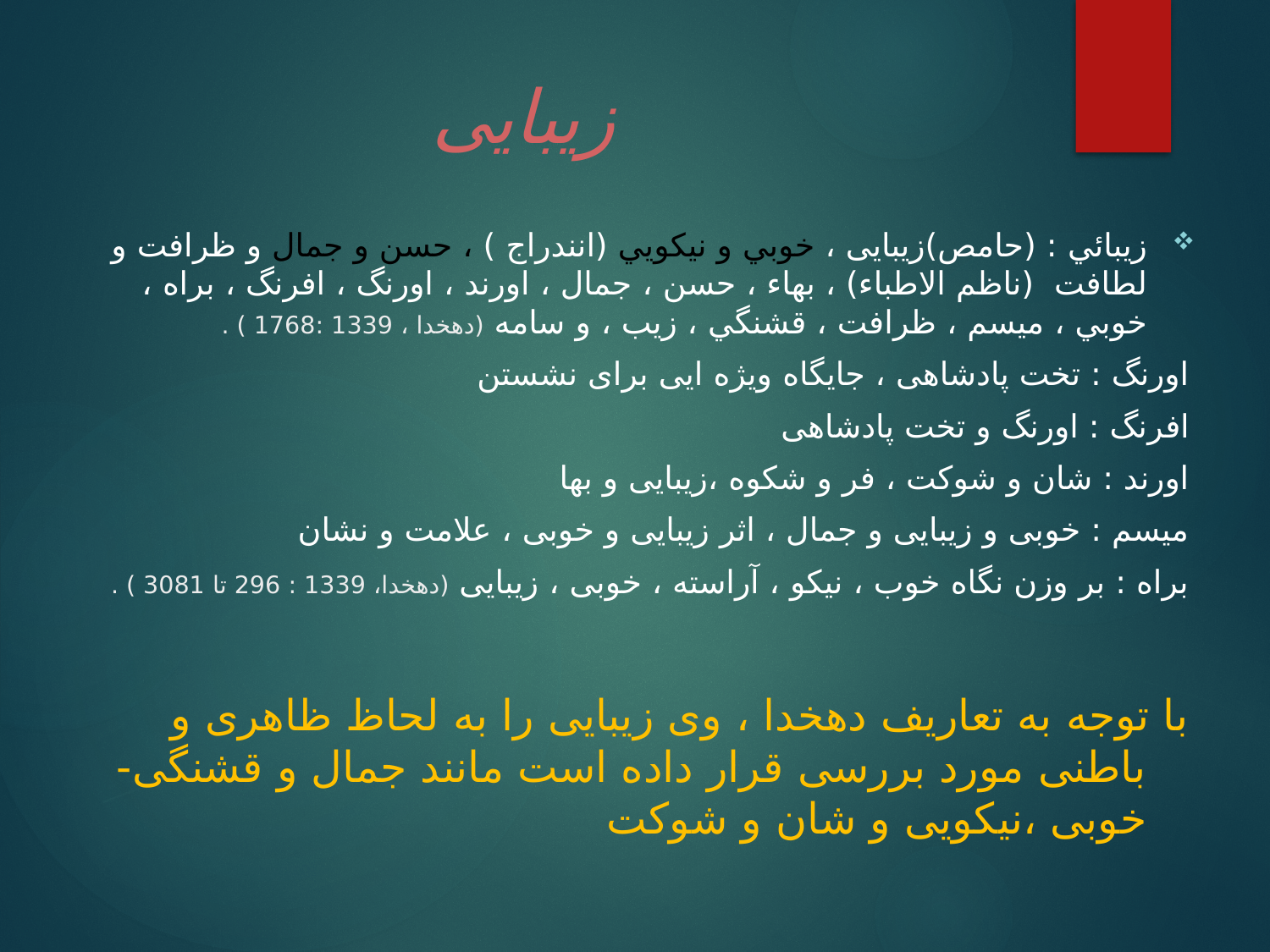

# زیبایی
زيبائي : (حامص)زیبایی ، خوبي و نيکويي (انندراج ) ، حسن و جمال و ظرافت و لطافت  (ناظم الاطباء) ، بهاء ، حسن ، جمال ، اورند ، اورنگ ، افرنگ ، براه ، خوبي ، ميسم ، ظرافت ، قشنگي ، زيب ، و سامه (دهخدا ، 1339 :1768 ) .
اورنگ : تخت پادشاهی ، جایگاه ویژه ایی برای نشستن
افرنگ : اورنگ و تخت پادشاهی
اورند : شان و شوکت ، فر و شکوه ،زیبایی و بها
میسم : خوبی و زیبایی و جمال ، اثر زیبایی و خوبی ، علامت و نشان
براه : بر وزن نگاه خوب ، نیکو ، آراسته ، خوبی ، زیبایی (دهخدا، 1339 : 296 تا 3081 ) .

با توجه به تعاریف دهخدا ، وی زیبایی را به لحاظ ظاهری و باطنی مورد بررسی قرار داده است مانند جمال و قشنگی- خوبی ،نیکویی و شان و شوکت